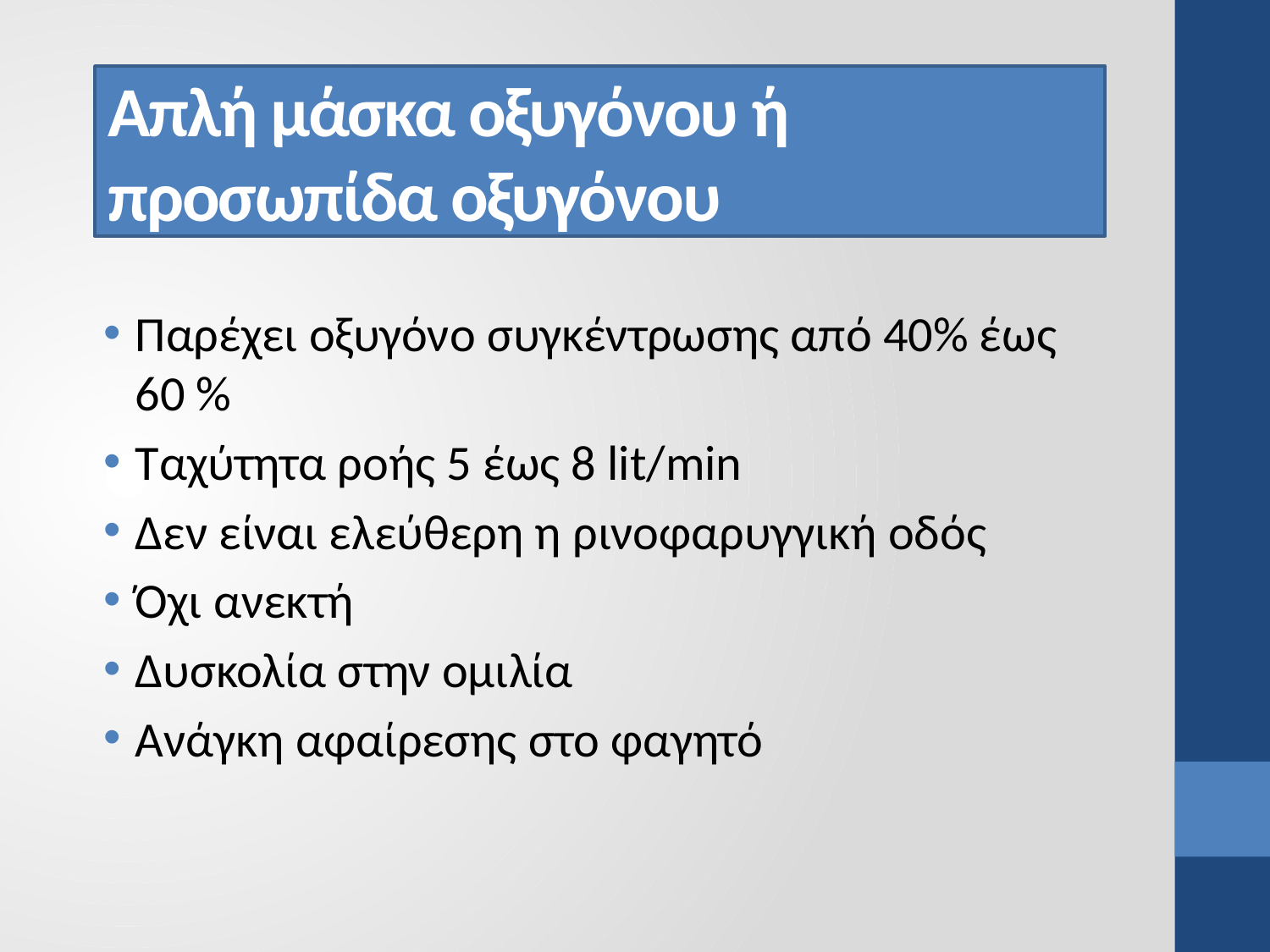

# Απλή μάσκα οξυγόνου ή προσωπίδα οξυγόνου
Παρέχει οξυγόνο συγκέντρωσης από 40% έως 60 %
Ταχύτητα ροής 5 έως 8 lit/min
Δεν είναι ελεύθερη η ρινοφαρυγγική οδός
Όχι ανεκτή
Δυσκολία στην ομιλία
Ανάγκη αφαίρεσης στο φαγητό